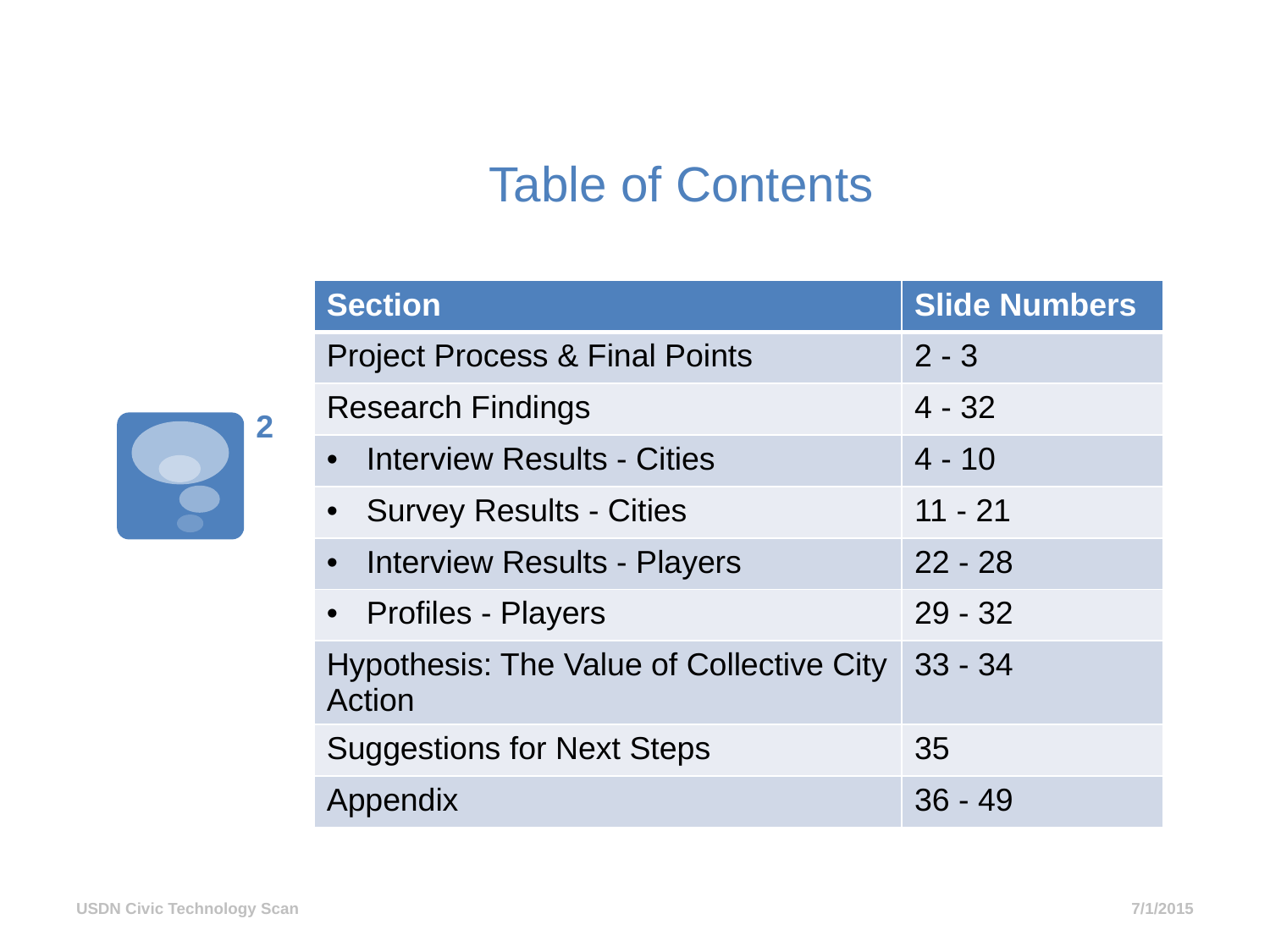

# Table of Contents
| Section | Slide Numbers |
| --- | --- |
| Project Process & Final Points | 2 - 3 |
| Research Findings | 4 - 32 |
| Interview Results - Cities | 4 - 10 |
| Survey Results - Cities | 11 - 21 |
| Interview Results - Players | 22 - 28 |
| Profiles - Players | 29 - 32 |
| Hypothesis: The Value of Collective City Action | 33 - 34 |
| Suggestions for Next Steps | 35 |
| Appendix | 36 - 49 |
2
USDN Civic Technology Scan
7/1/2015